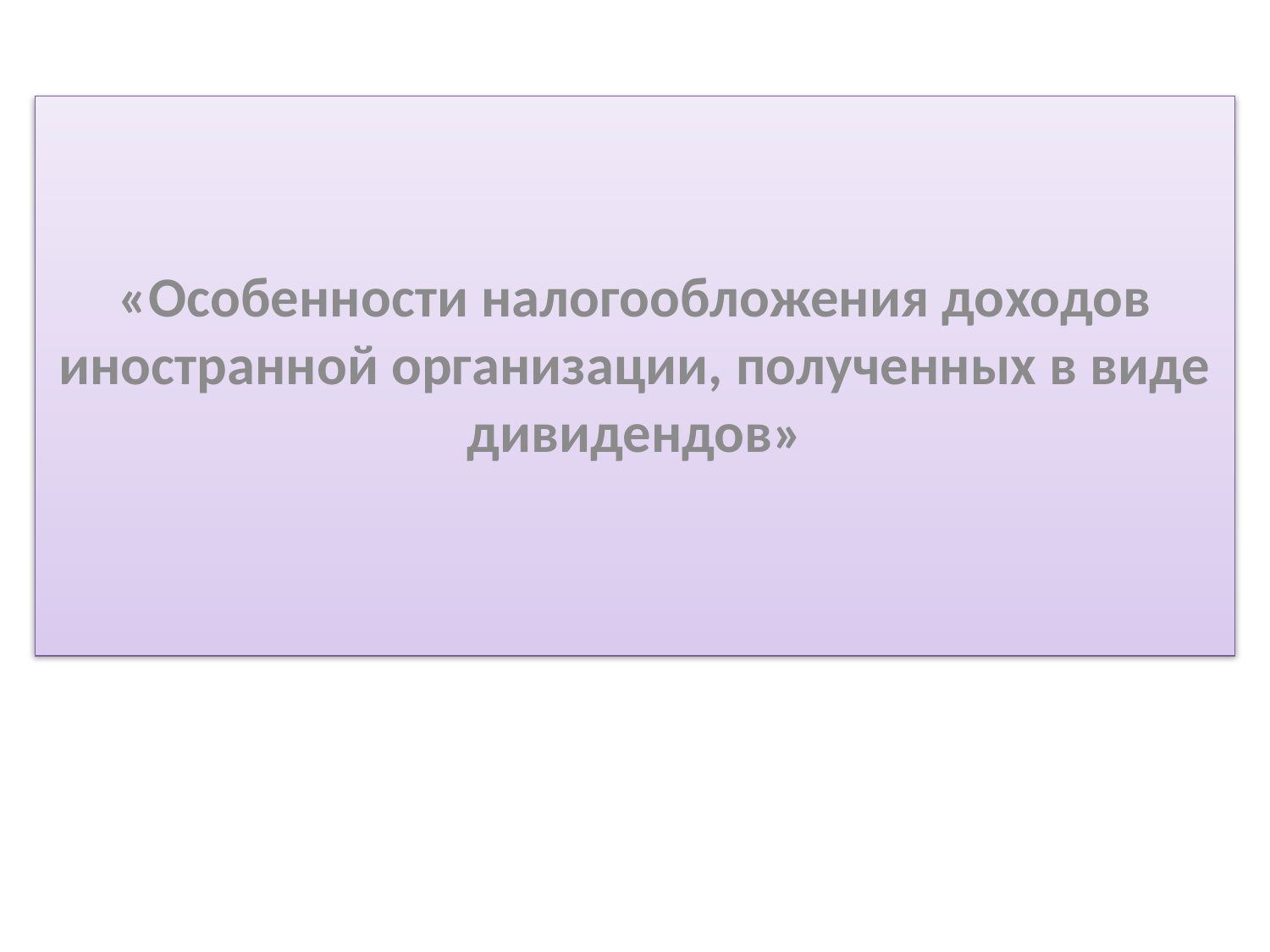

«Особенности налогообложения доходов иностранной организации, полученных в виде дивидендов»